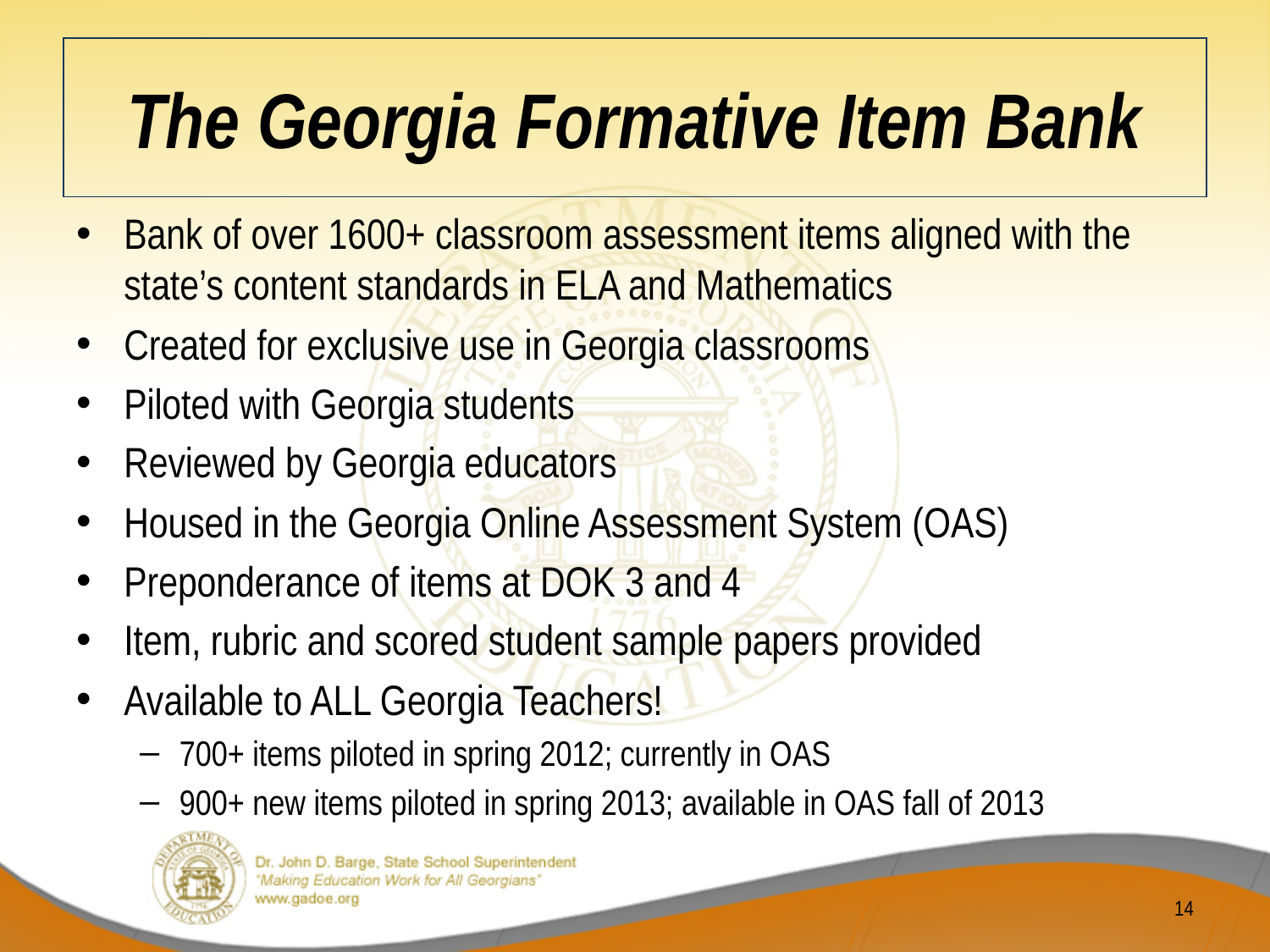

# The Georgia Formative Item Bank
Bank of over 1600+ classroom assessment items aligned with the state’s content standards in ELA and Mathematics
Created for exclusive use in Georgia classrooms
Piloted with Georgia students
Reviewed by Georgia educators
Housed in the Georgia Online Assessment System (OAS)
Preponderance of items at DOK 3 and 4
Item, rubric and scored student sample papers provided
Available to ALL Georgia Teachers!
700+ items piloted in spring 2012; currently in OAS
900+ new items piloted in spring 2013; available in OAS fall of 2013
14